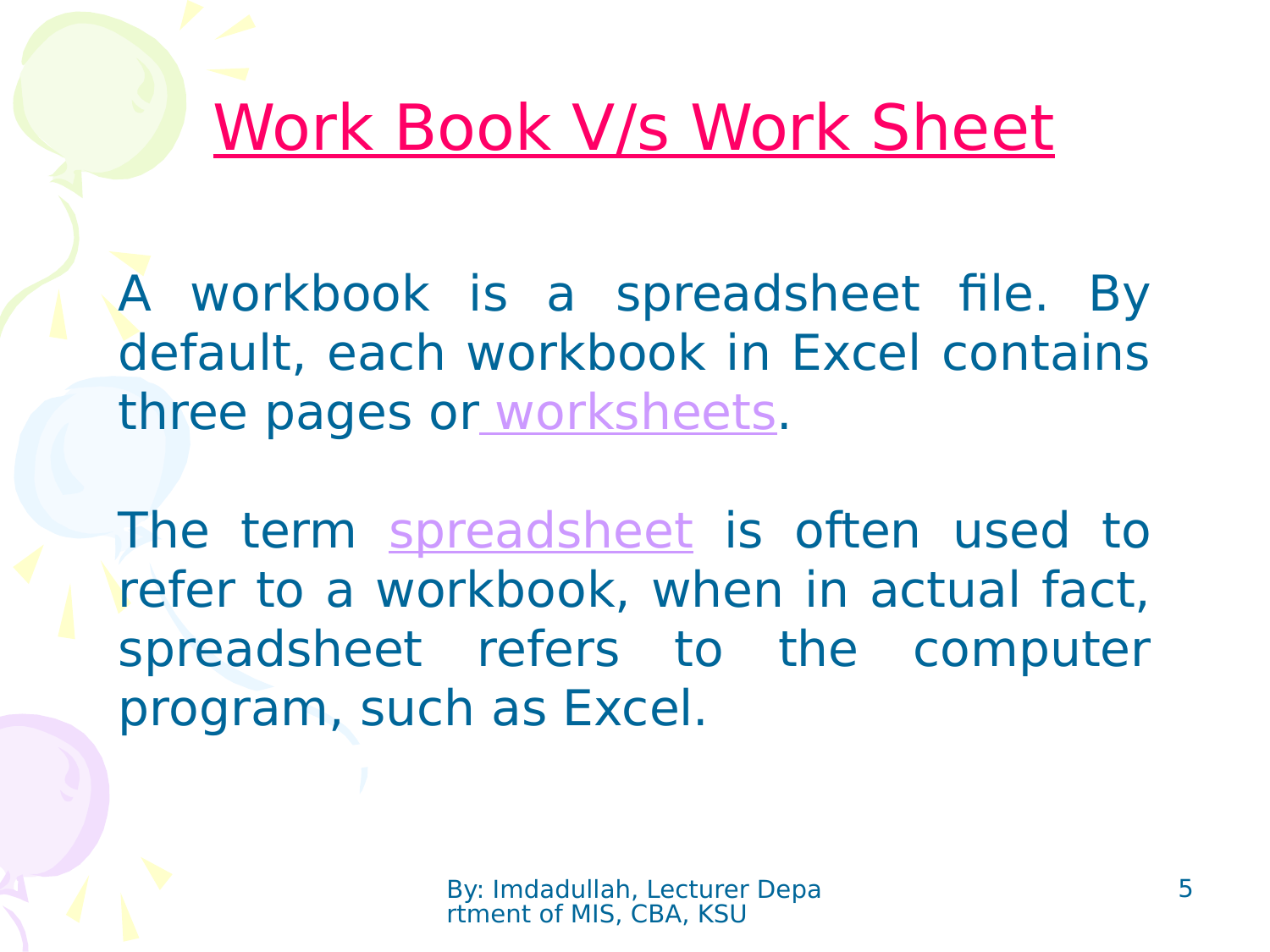

# Work Book V/s Work Sheet
A workbook is a spreadsheet file. By default, each workbook in Excel contains three pages or worksheets.

The term spreadsheet is often used to refer to a workbook, when in actual fact, spreadsheet refers to the computer program, such as Excel.

5
By: Imdadullah, Lecturer Department of MIS, CBA, KSU